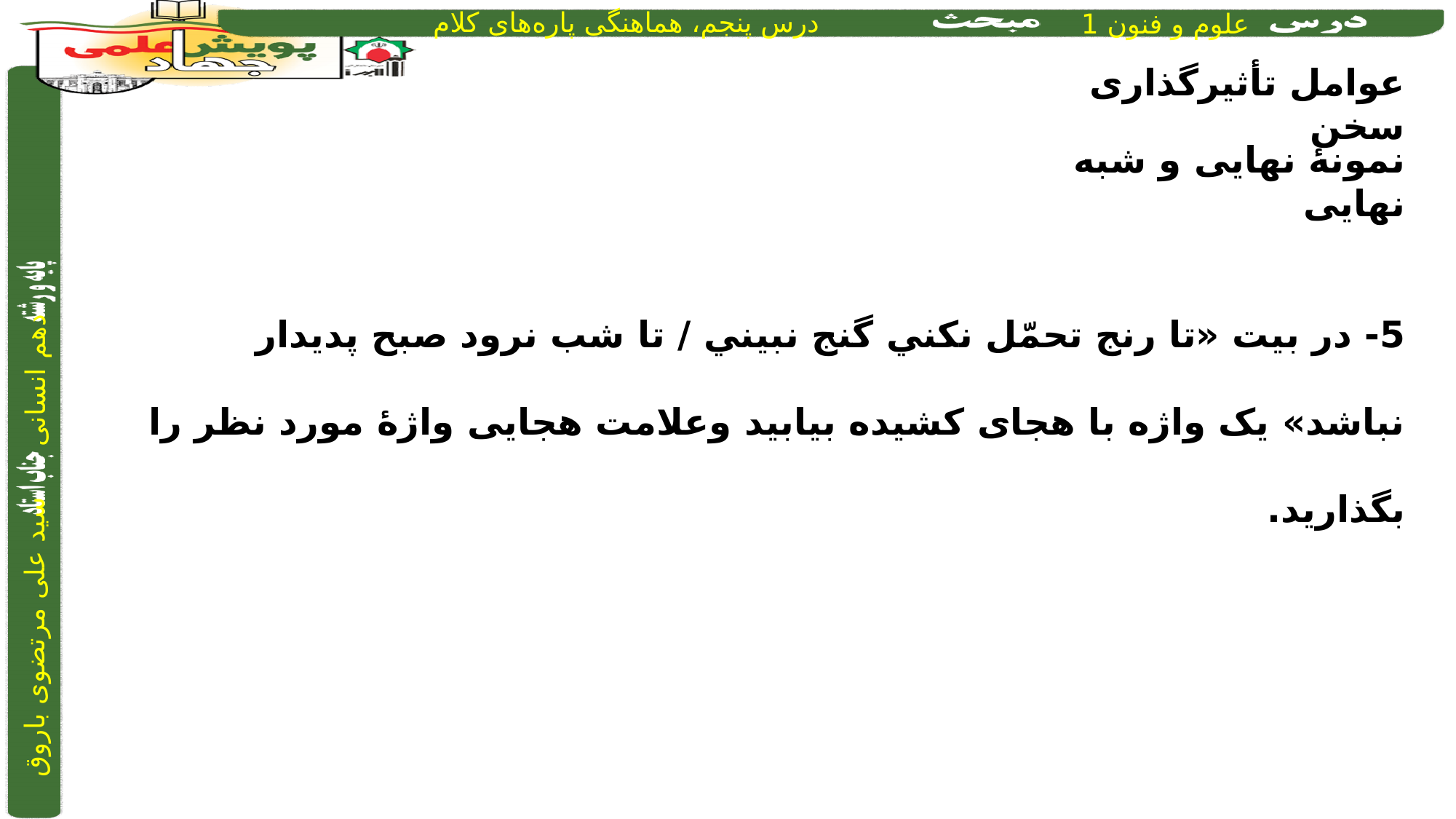

عوامل تأثیرگذاری سخن

5- در بيت «تا رنج تحمّل نکني گنج نبيني / تا شب نرود صبح پديدار نباشد» يک واژه با هجای کشيده بيابيد وعلامت هجایی واژۀ مورد نظر را بگذاريد.

نمونۀ نهایی و شبه نهایی